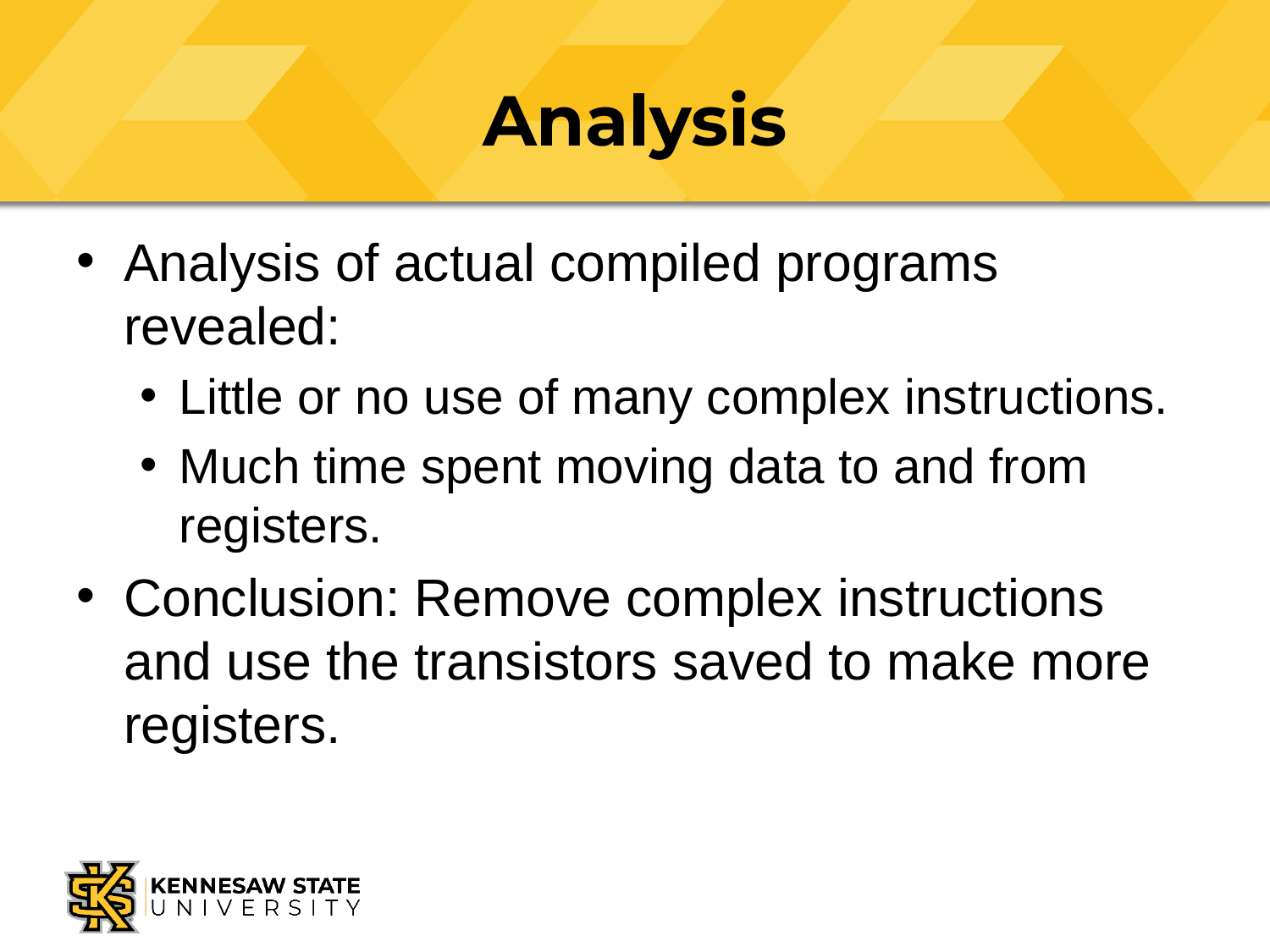

# Analysis
Analysis of actual compiled programs revealed:
Little or no use of many complex instructions.
Much time spent moving data to and from registers.
Conclusion: Remove complex instructions and use the transistors saved to make more registers.